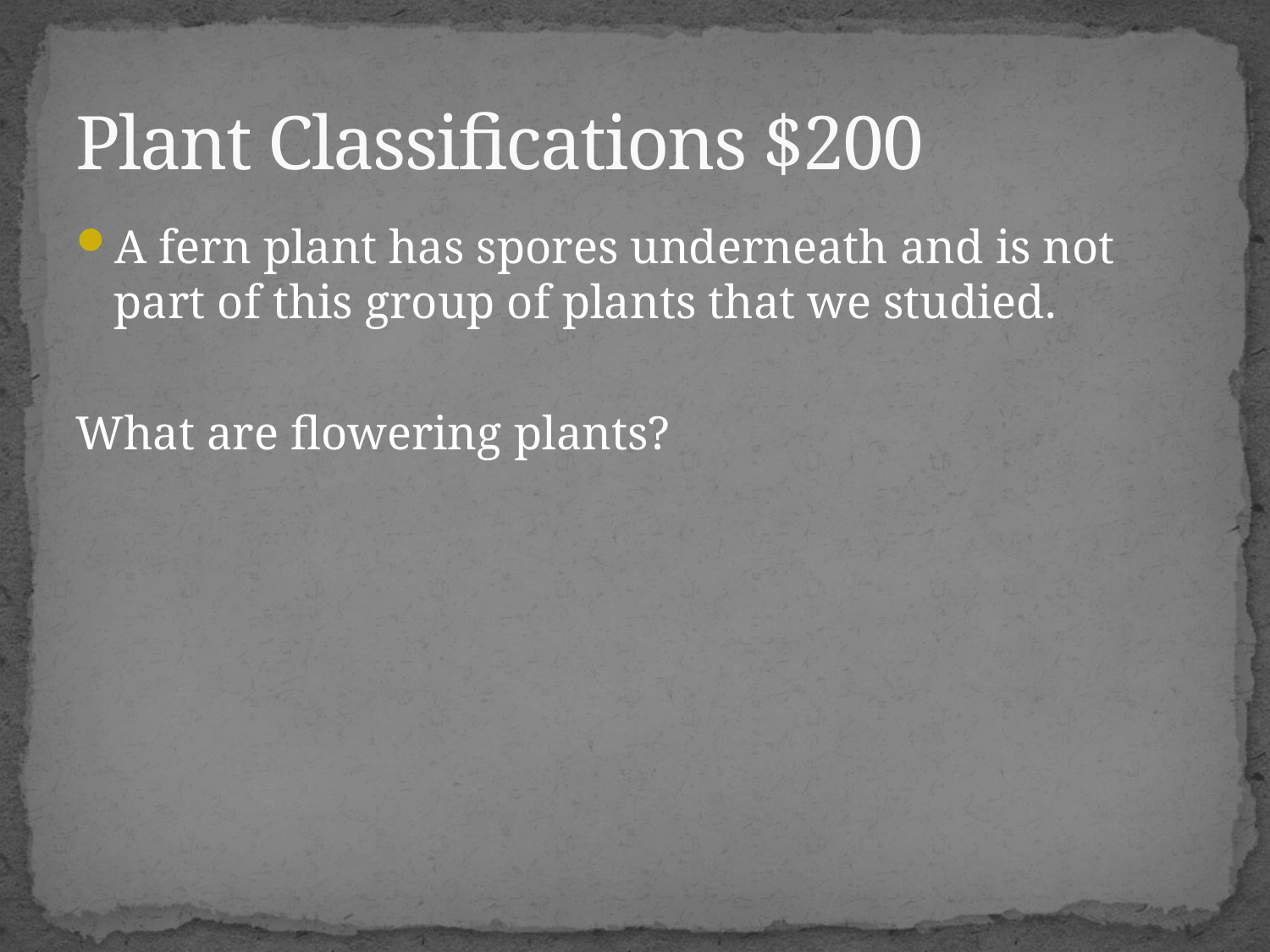

# Plant Classifications $200
A fern plant has spores underneath and is not part of this group of plants that we studied.

What are flowering plants?